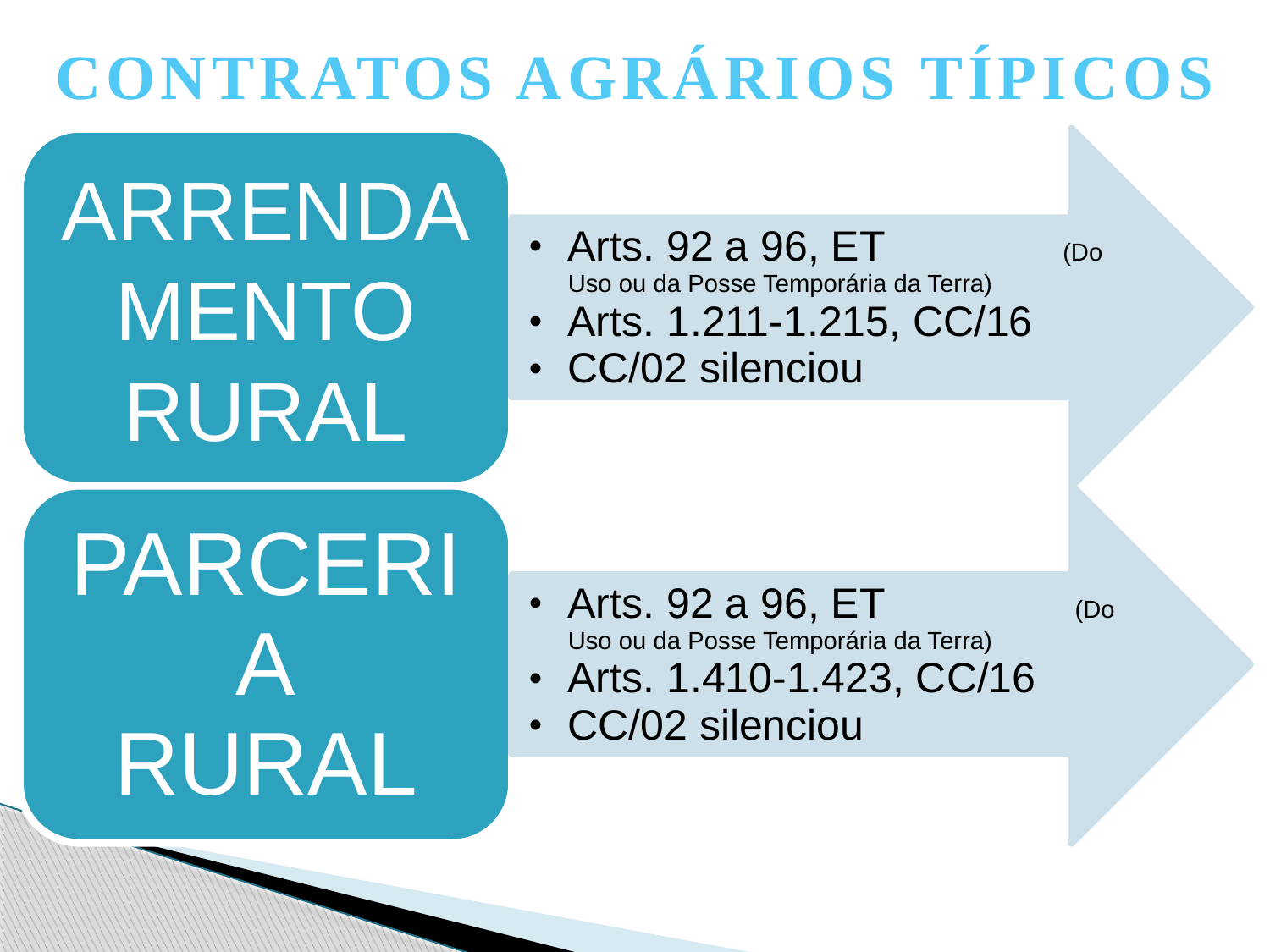

CONTRATOS AGRÁRIOS TÍPICOS

RURAL
Arts. 1.211-1.215, CC/16
PARCERIA
RURAL
CC/02 silenciou
Arts. 1.410-1.423, CC/16
CC/02 silenciou